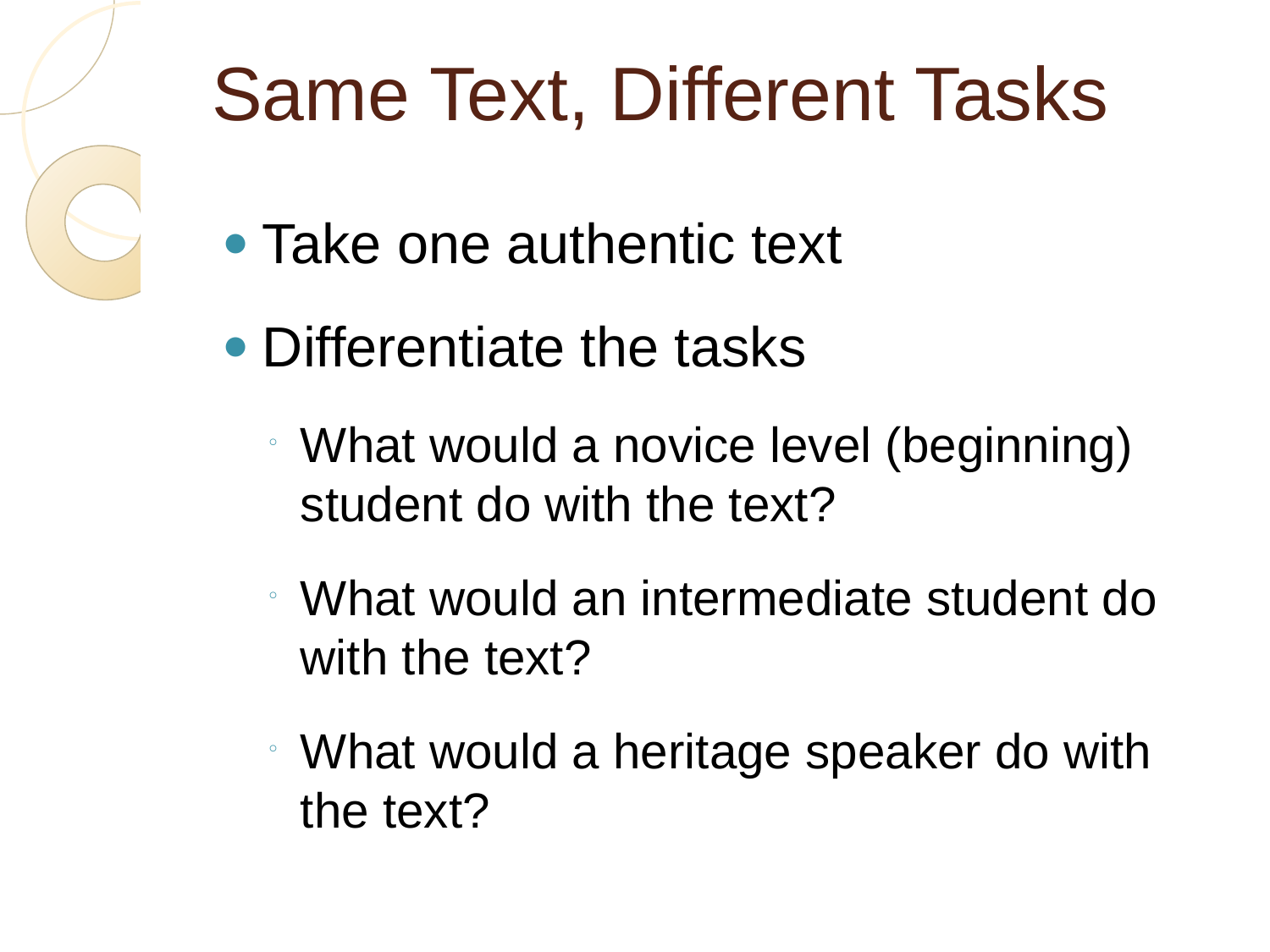

# Same Text, Different Tasks
Take one authentic text
Differentiate the tasks
What would a novice level (beginning) student do with the text?
What would an intermediate student do with the text?
What would a heritage speaker do with the text?